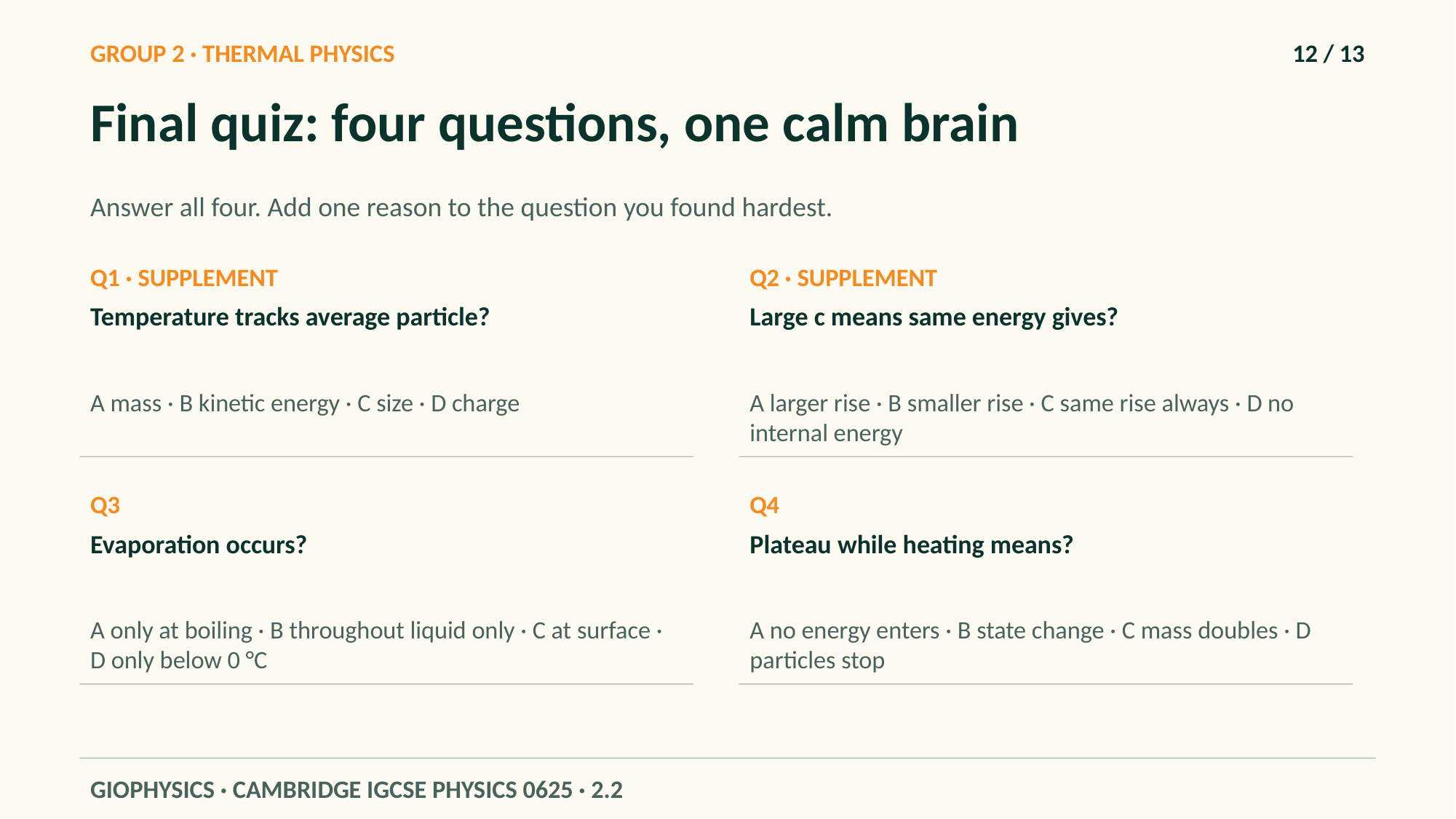

GROUP 2 · THERMAL PHYSICS
12 / 13
Final quiz: four questions, one calm brain
Answer all four. Add one reason to the question you found hardest.
Q1 · SUPPLEMENT
Q2 · SUPPLEMENT
Temperature tracks average particle?
Large c means same energy gives?
A mass · B kinetic energy · C size · D charge
A larger rise · B smaller rise · C same rise always · D no internal energy

Q3
Q4
Evaporation occurs?
Plateau while heating means?
A only at boiling · B throughout liquid only · C at surface · D only below 0 °C
A no energy enters · B state change · C mass doubles · D particles stop

GIOPHYSICS · CAMBRIDGE IGCSE PHYSICS 0625 · 2.2